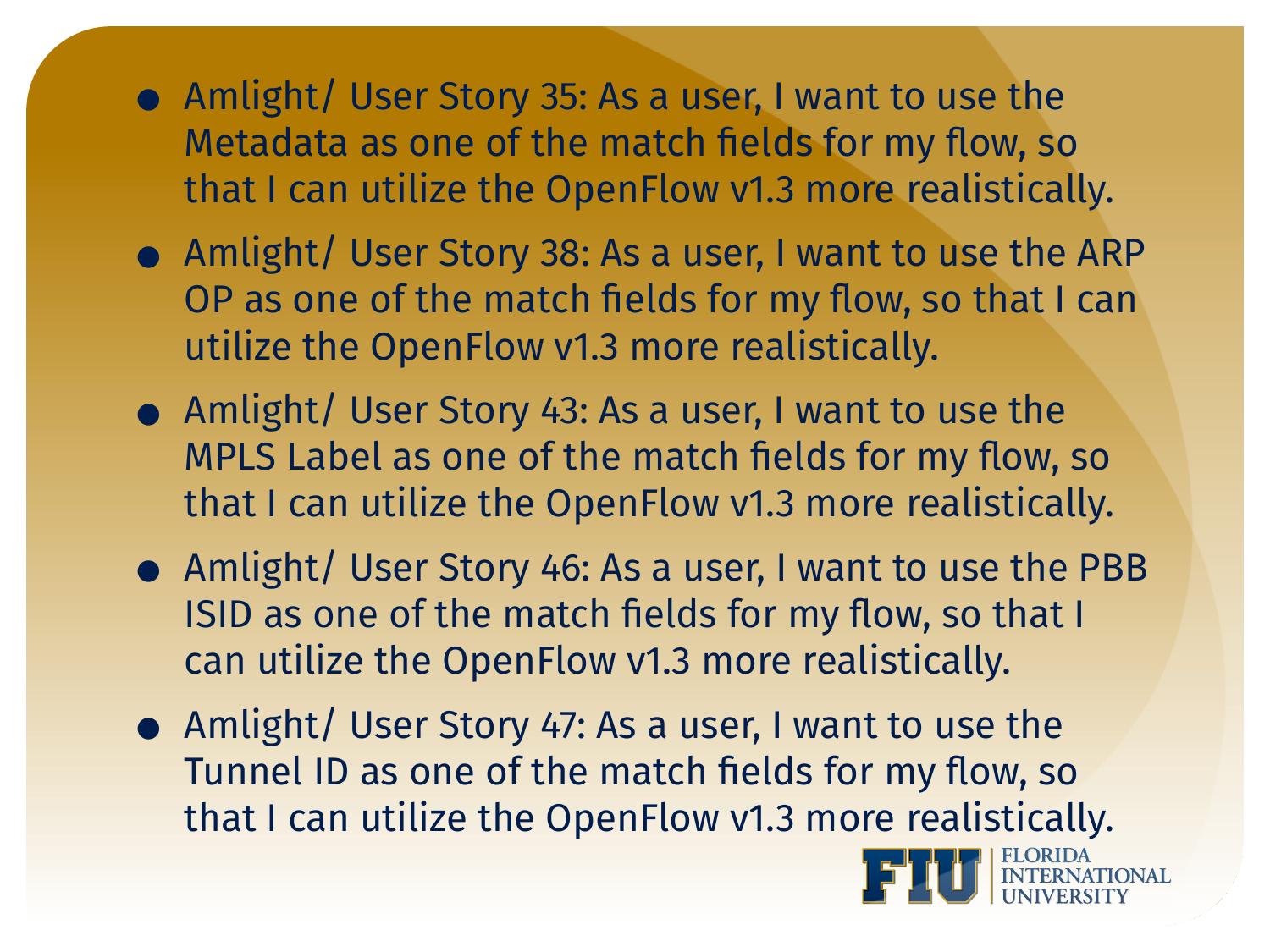

Amlight/ User Story 35: As a user, I want to use the Metadata as one of the match fields for my flow, so that I can utilize the OpenFlow v1.3 more realistically.
Amlight/ User Story 38: As a user, I want to use the ARP OP as one of the match fields for my flow, so that I can utilize the OpenFlow v1.3 more realistically.
Amlight/ User Story 43: As a user, I want to use the MPLS Label as one of the match fields for my flow, so that I can utilize the OpenFlow v1.3 more realistically.
Amlight/ User Story 46: As a user, I want to use the PBB ISID as one of the match fields for my flow, so that I can utilize the OpenFlow v1.3 more realistically.
Amlight/ User Story 47: As a user, I want to use the Tunnel ID as one of the match fields for my flow, so that I can utilize the OpenFlow v1.3 more realistically.